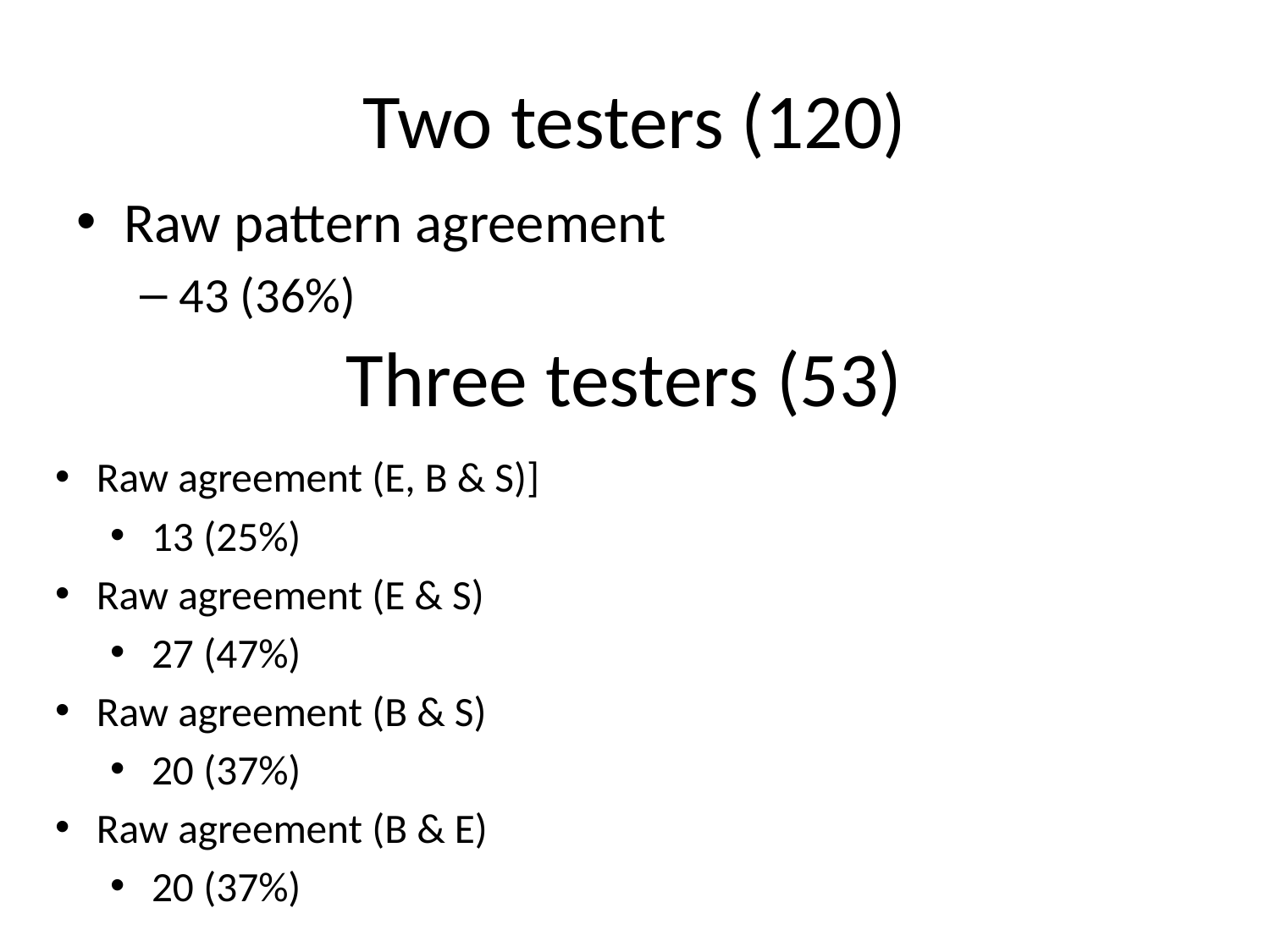

# Two testers (120)
Raw pattern agreement
43 (36%)
Three testers (53)
Raw agreement (E, B & S)]
13 (25%)
Raw agreement (E & S)
27 (47%)
Raw agreement (B & S)
20 (37%)
Raw agreement (B & E)
20 (37%)